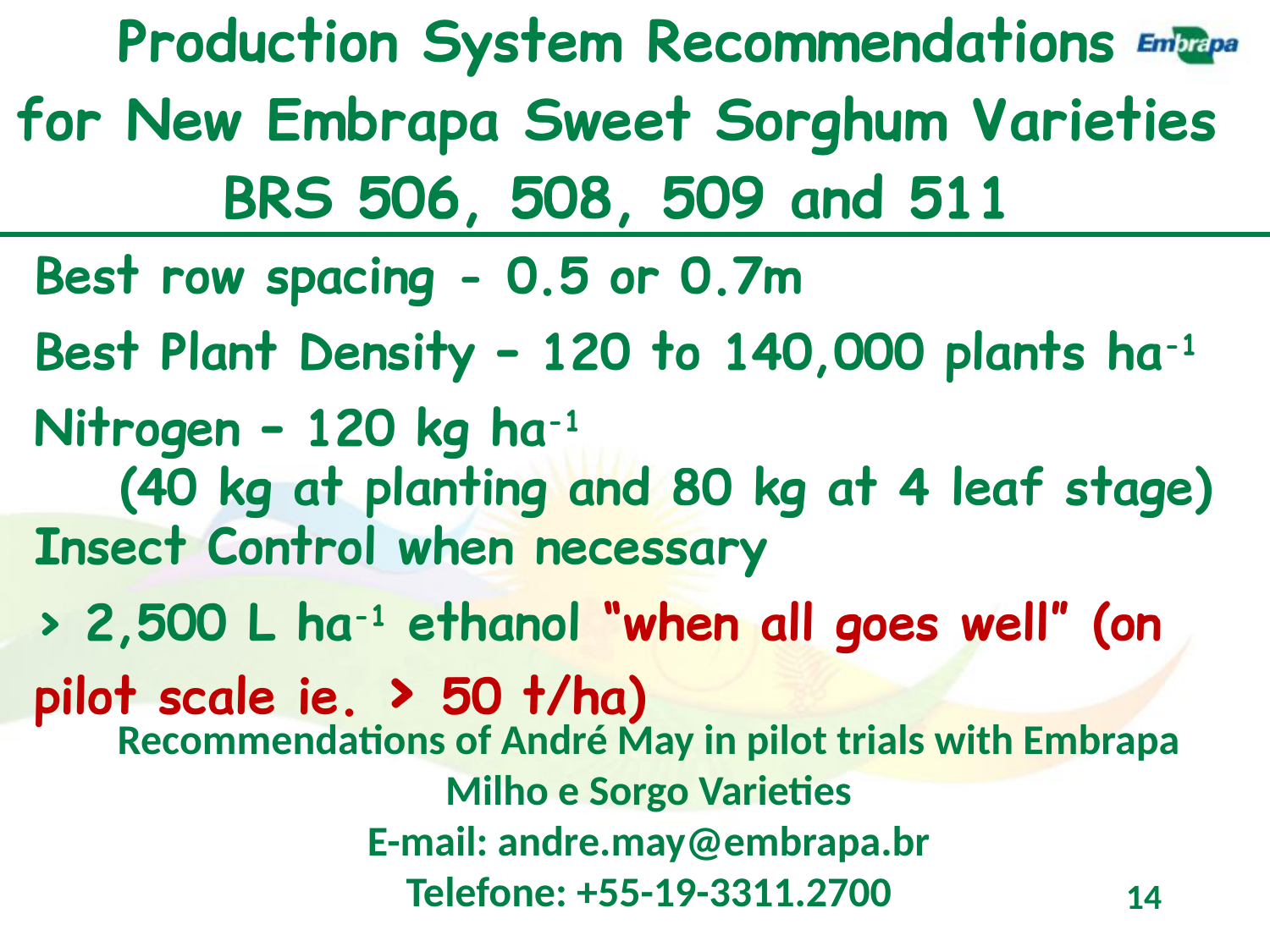

Production System Recommendations
for New Embrapa Sweet Sorghum Varieties
BRS 506, 508, 509 and 511

Best row spacing - 0.5 or 0.7m

Best Plant Density – 120 to 140,000 plants ha-1

Nitrogen – 120 kg ha-1
    (40 kg at planting and 80 kg at 4 leaf stage)
Insect Control when necessary

> 2,500 L ha-1 ethanol “when all goes well” (on pilot scale ie. > 50 t/ha)
Recommendations of André May in pilot trials with Embrapa Milho e Sorgo Varieties
E-mail: andre.may@embrapa.br
Telefone: +55-19-3311.2700
14